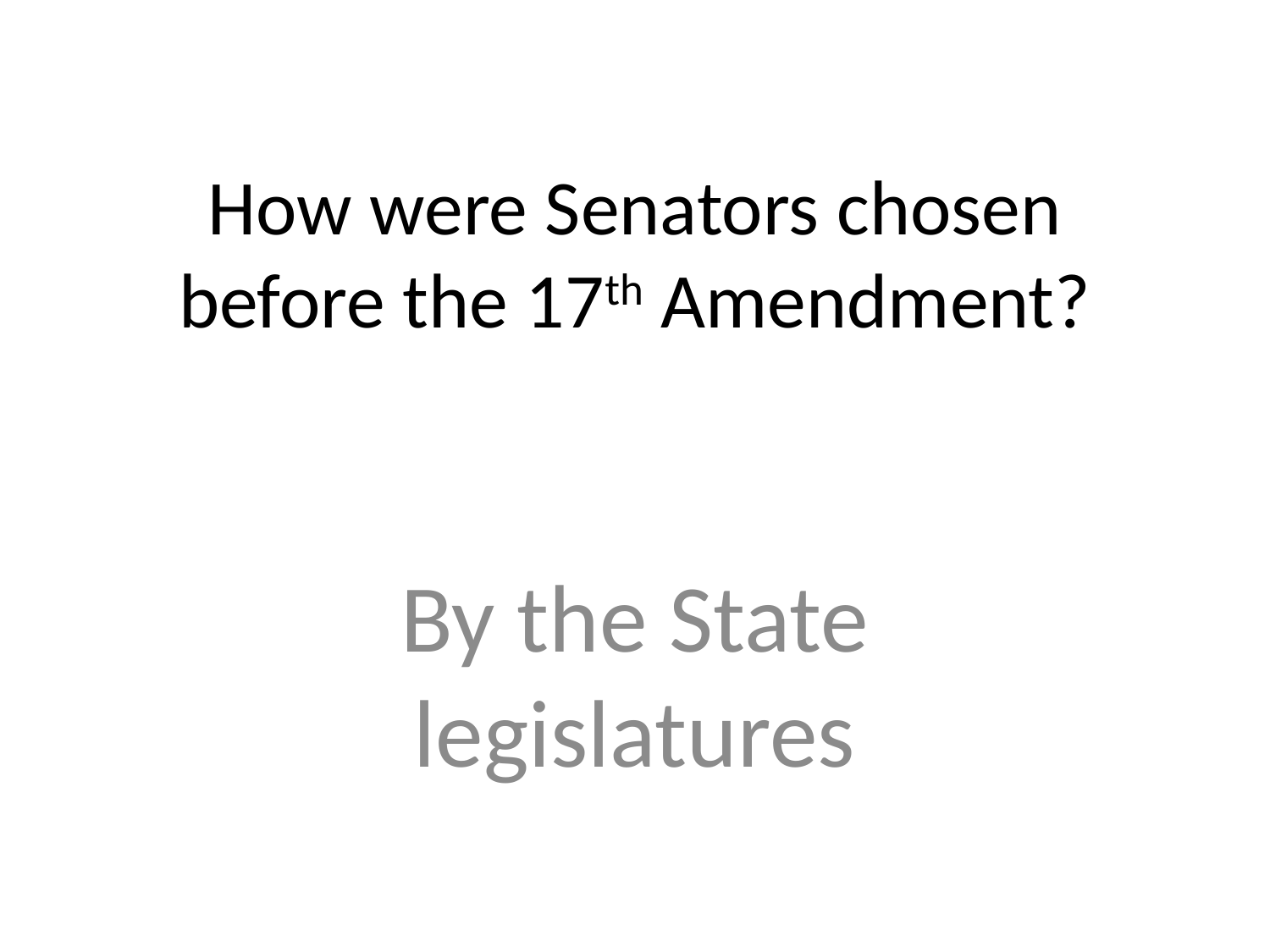

# How were Senators chosen before the 17th Amendment?
By the State legislatures